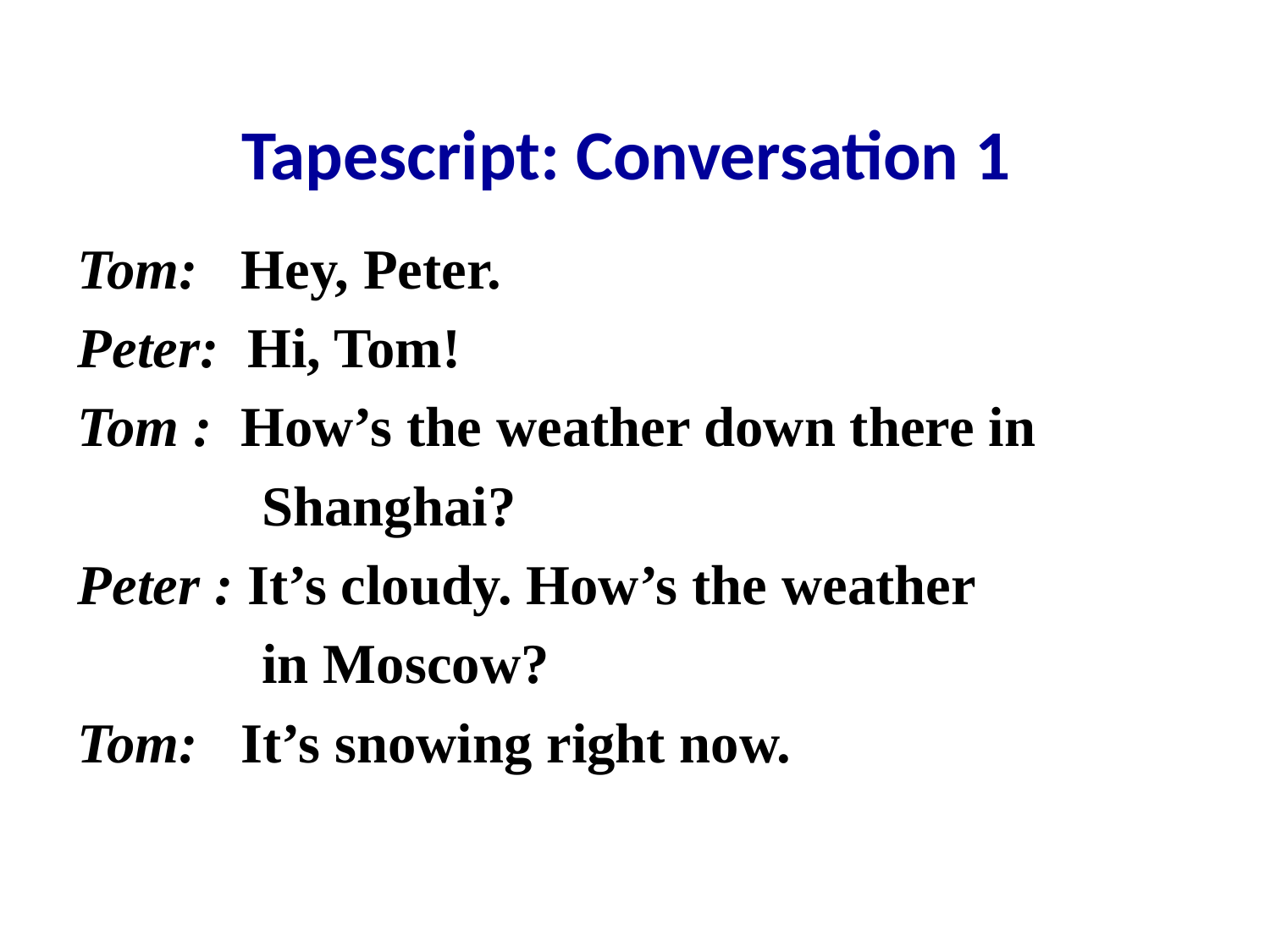

Tapescript: Conversation 1
Tom:   Hey, Peter.
Peter:  Hi, Tom!
Tom :  How’s the weather down there in
             Shanghai?
Peter : It’s cloudy. How’s the weather
             in Moscow?
Tom:   It’s snowing right now.
Zx.xk